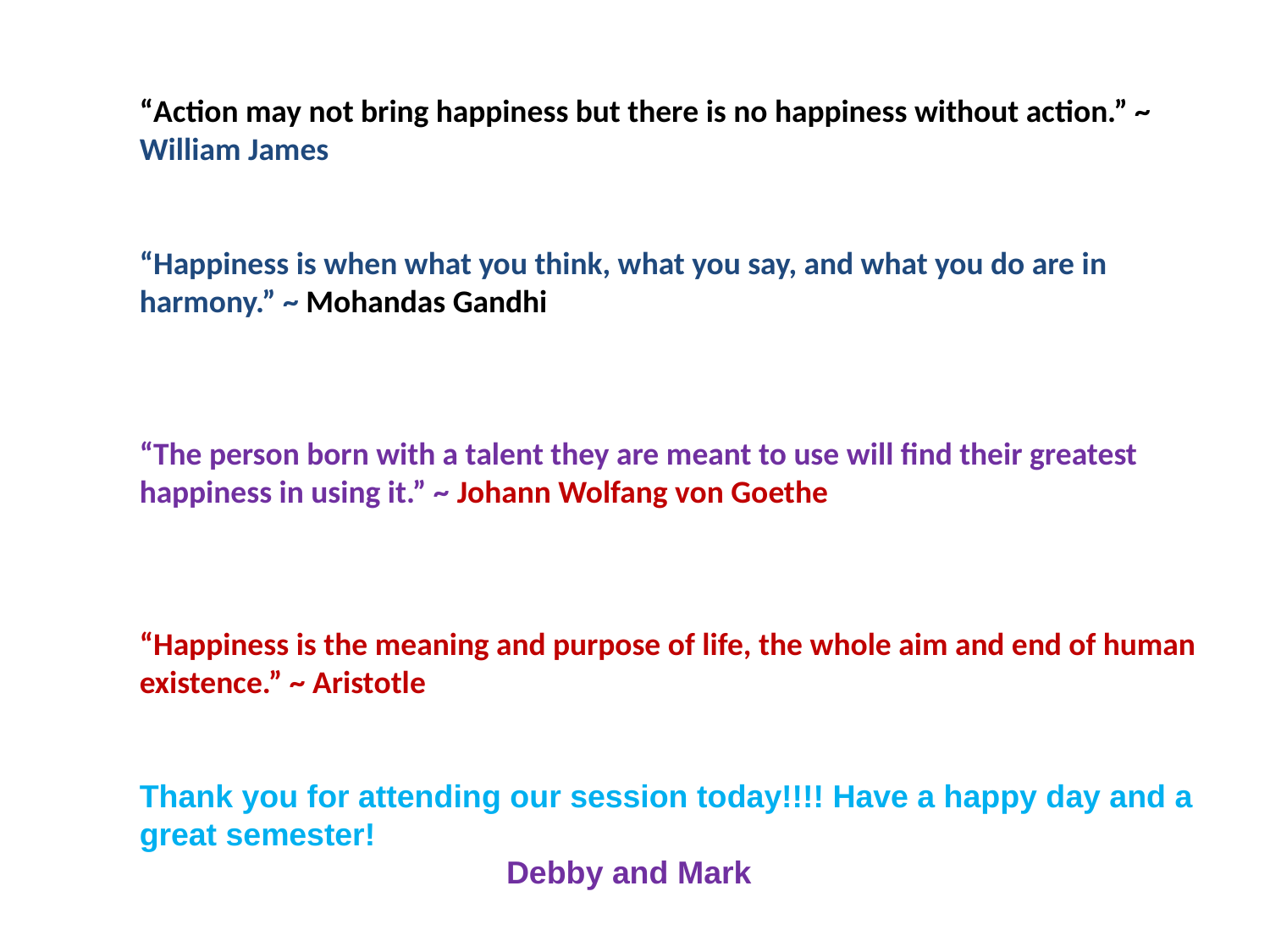

“Action may not bring happiness but there is no happiness without action.” ~ William James

“Happiness is when what you think, what you say, and what you do are in harmony.” ~ Mohandas Gandhi

“The person born with a talent they are meant to use will find their greatest happiness in using it.” ~ Johann Wolfang von Goethe

“Happiness is the meaning and purpose of life, the whole aim and end of human existence.” ~ Aristotle

Thank you for attending our session today!!!! Have a happy day and a great semester!
                                                   Debby and Mark